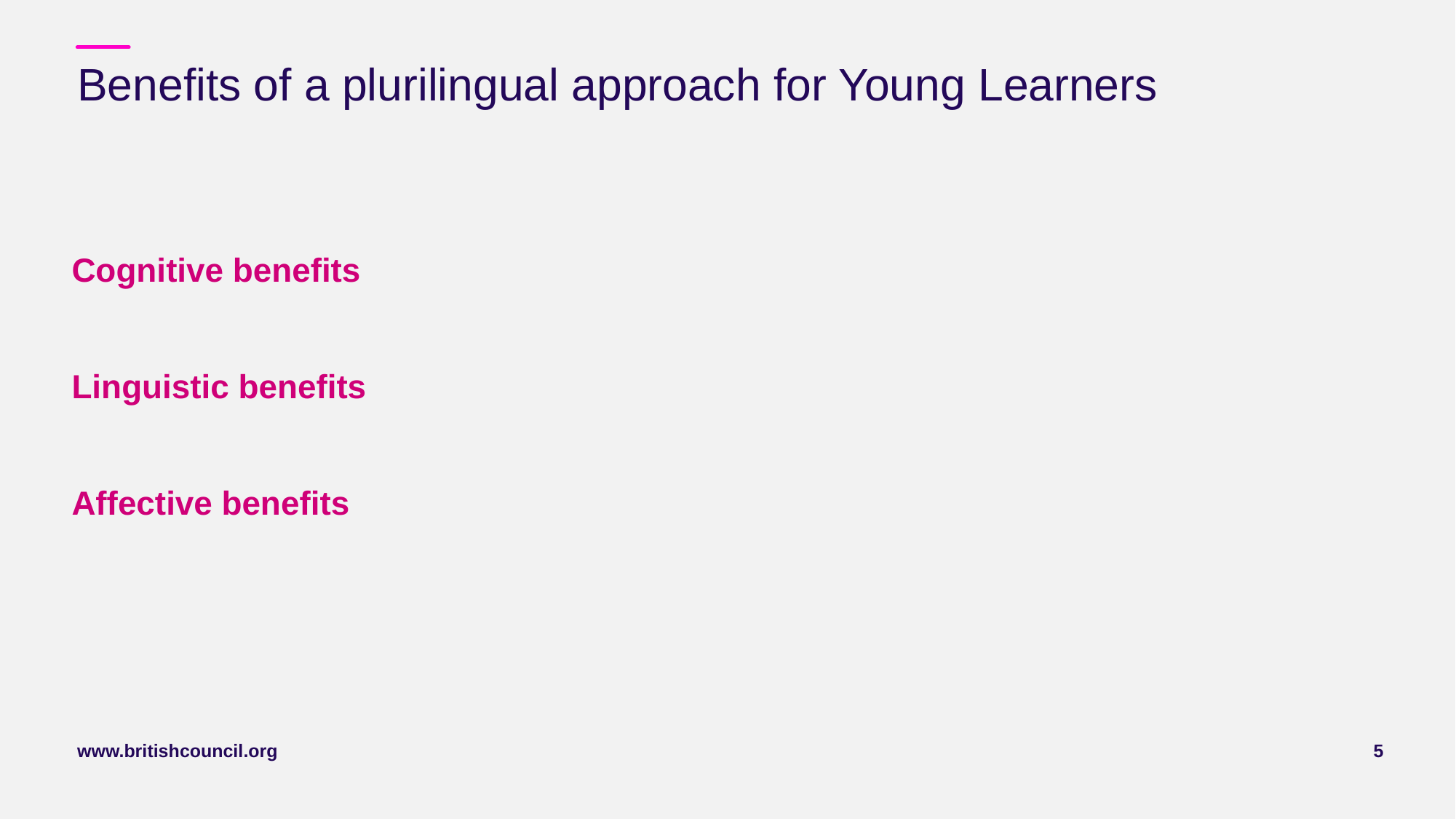

# Benefits of a plurilingual approach for Young Learners
Cognitive benefits

Linguistic benefits

Affective benefits

5